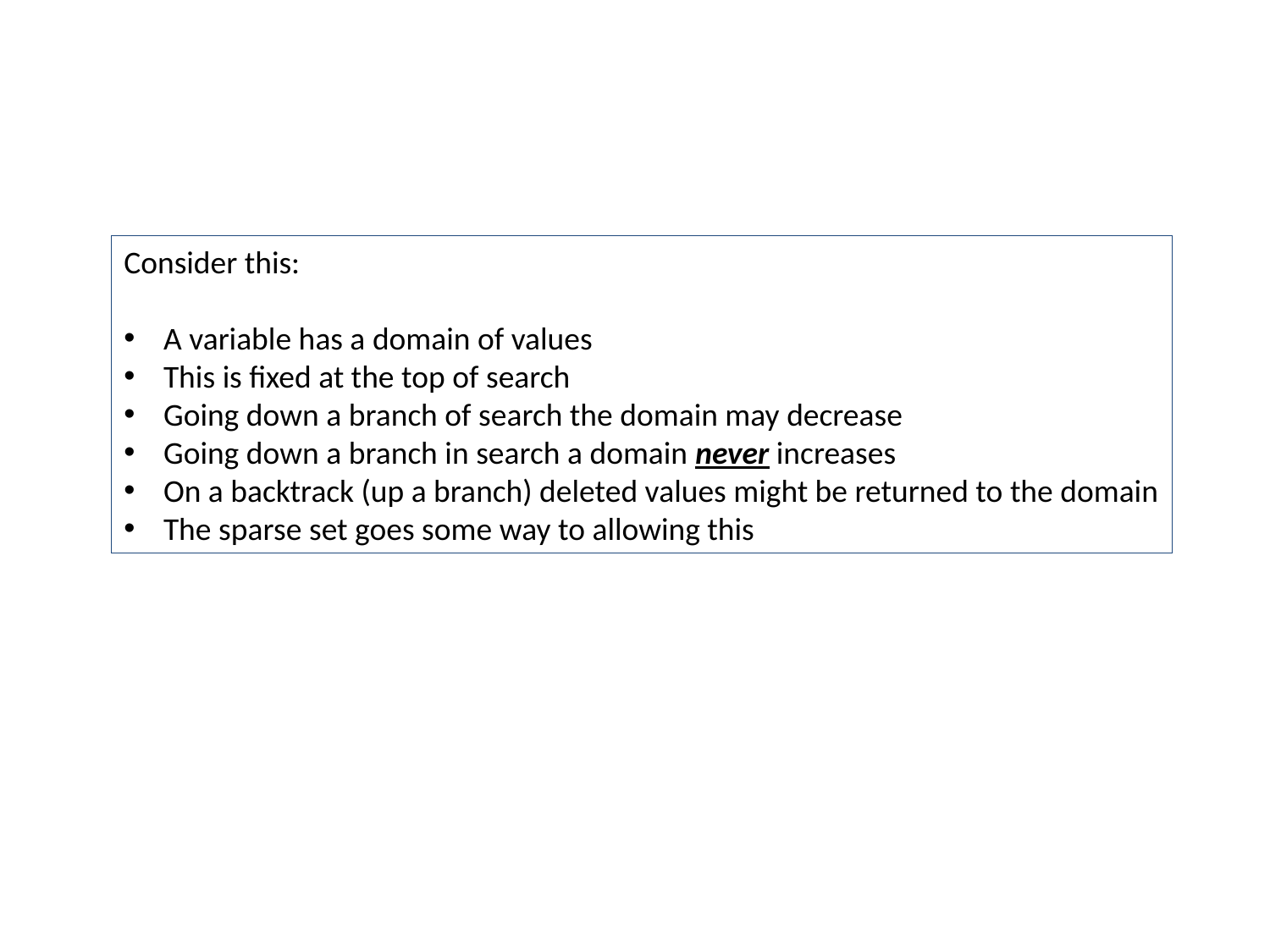

Consider this:

A variable has a domain of values
This is fixed at the top of search
Going down a branch of search the domain may decrease
Going down a branch in search a domain never increases
On a backtrack (up a branch) deleted values might be returned to the domain
The sparse set goes some way to allowing this